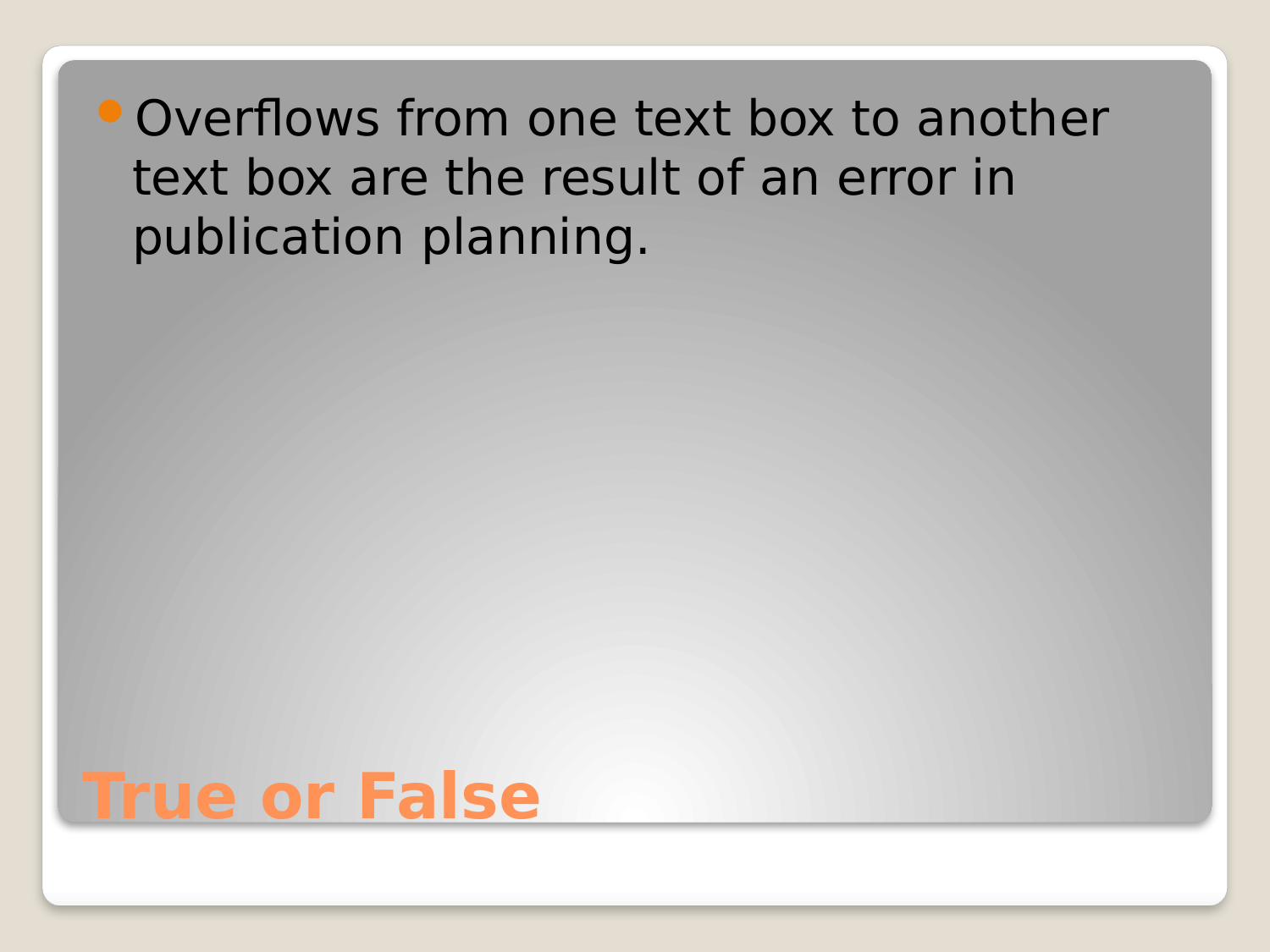

Overflows from one text box to another text box are the result of an error in publication planning.
# True or False